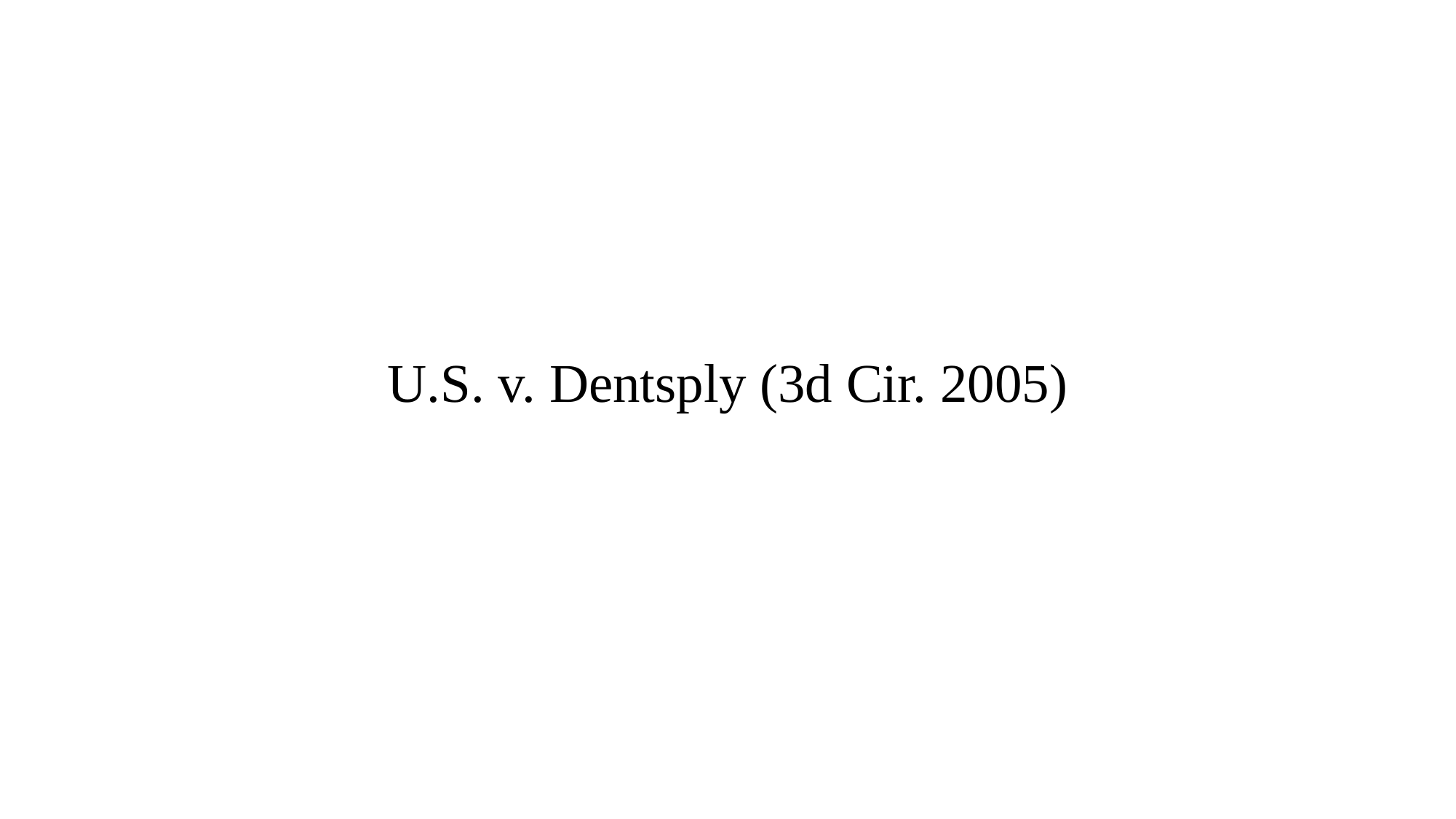

# U.S. v. Dentsply (3d Cir. 2005)